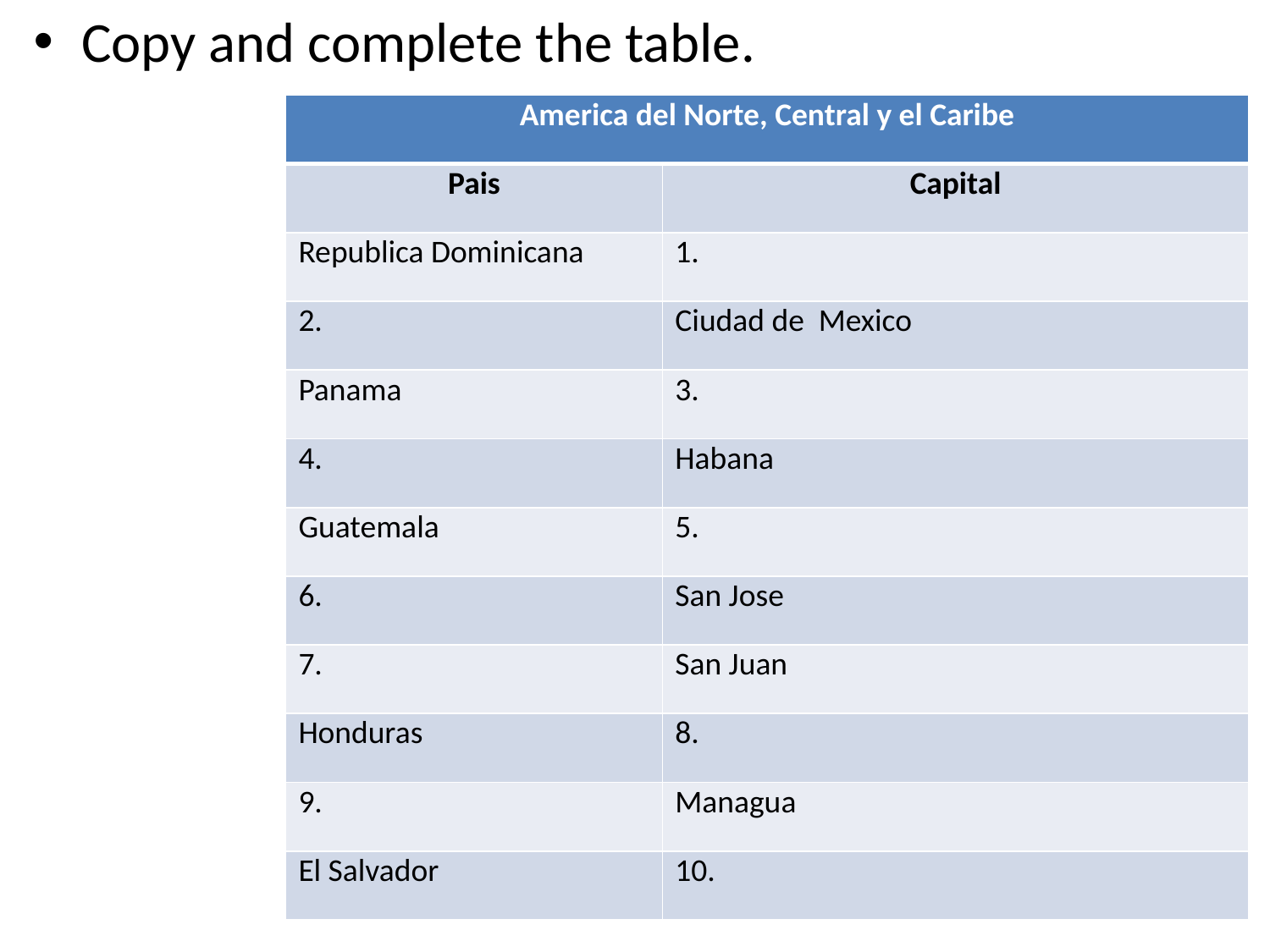

Copy and complete the table.

| America del Norte, Central y el Caribe |  |
| --- | --- |
| Pais | Capital |
| Republica Dominicana | 1. |
| 2. | Ciudad de Mexico |
| Panama | 3. |
| 4. | Habana |
| Guatemala | 5. |
| 6. | San Jose |
| 7. | San Juan |
| Honduras | 8. |
| 9. | Managua |
| El Salvador | 10. |